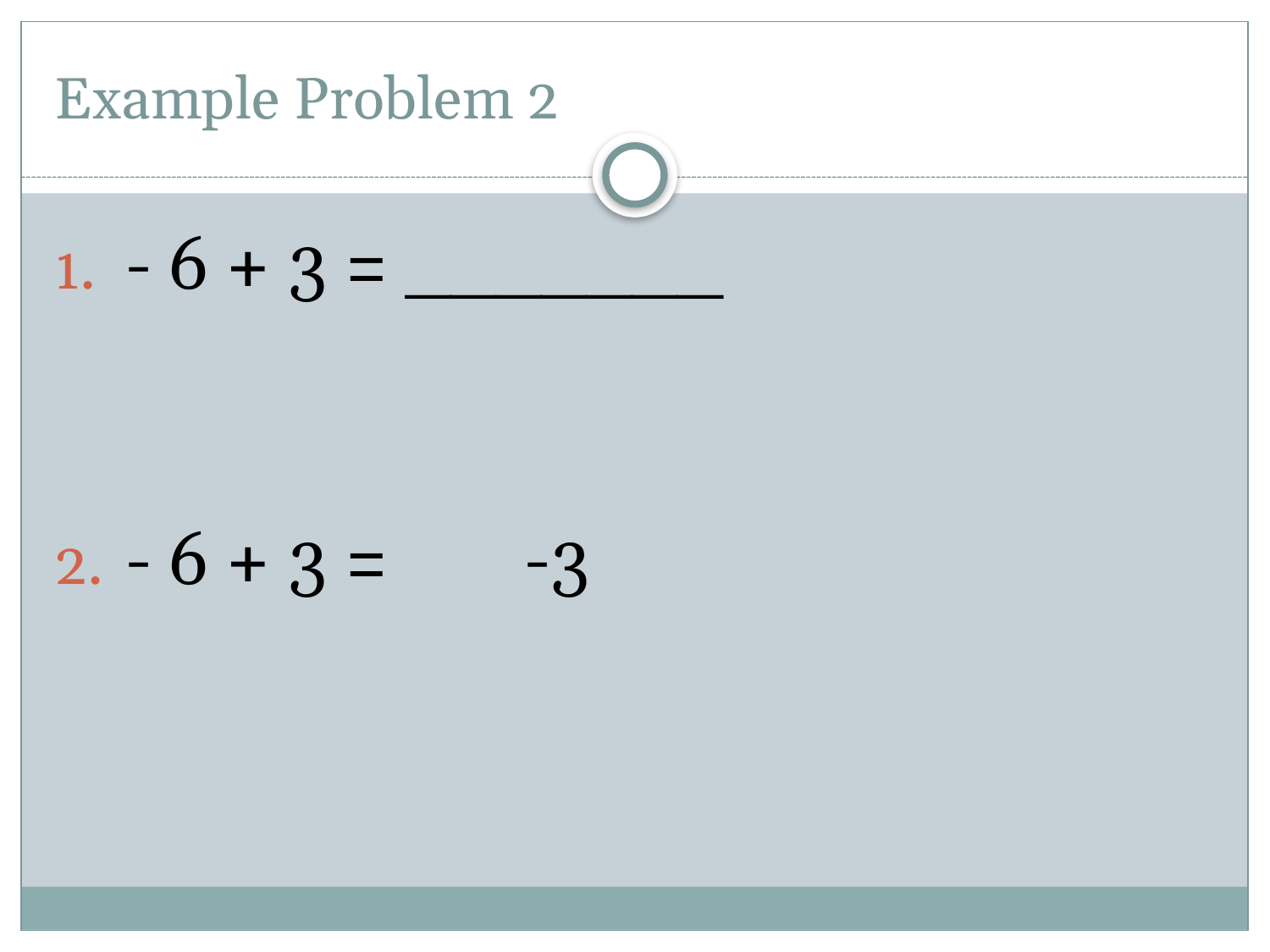

# Example Problem 2
- 6 + 3 = _______

- 6 + 3 =        -3